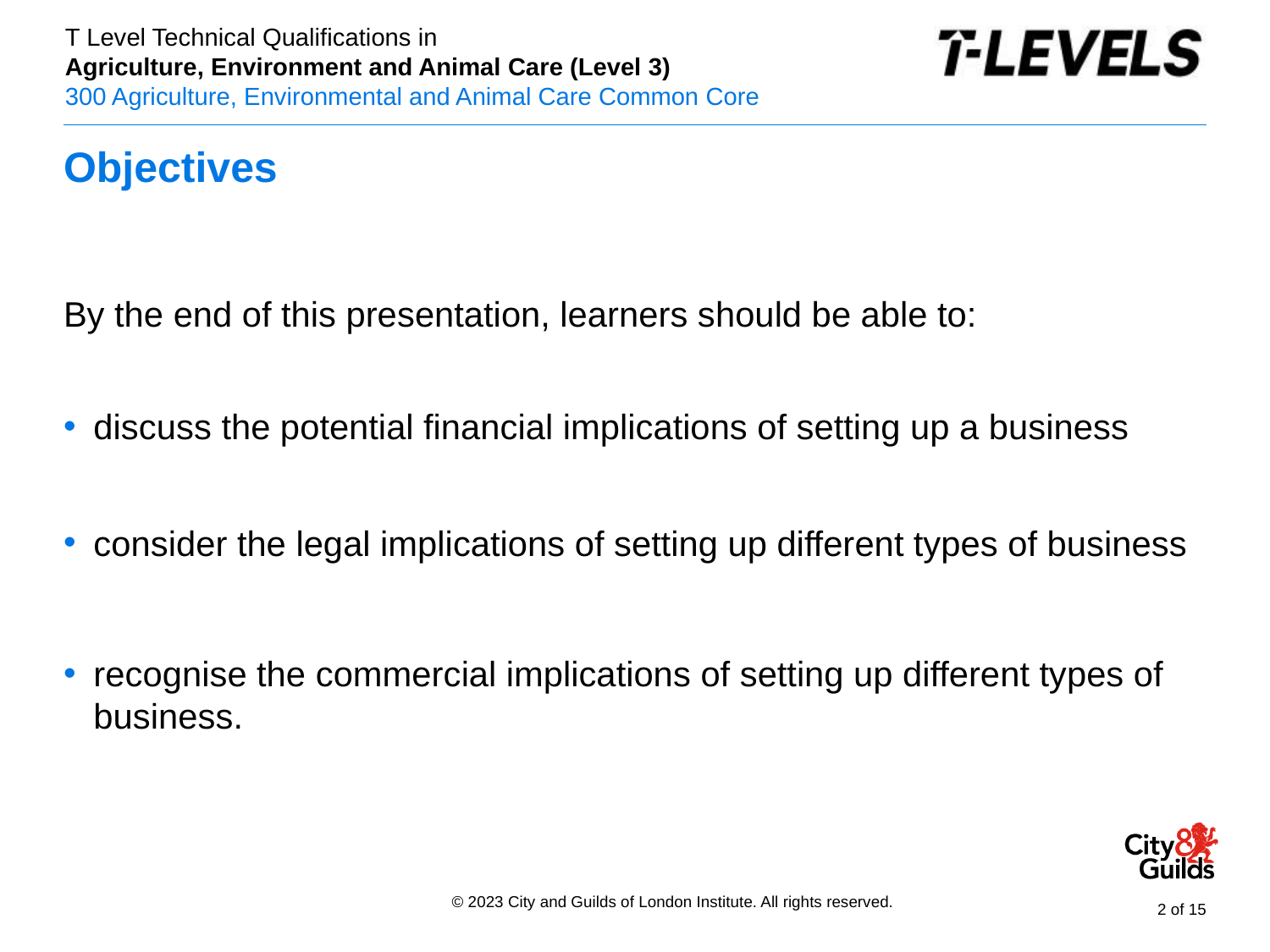

# Objectives

By the end of this presentation, learners should be able to:

discuss the potential financial implications of setting up a business

consider the legal implications of setting up different types of business

recognise the commercial implications of setting up different types of business.